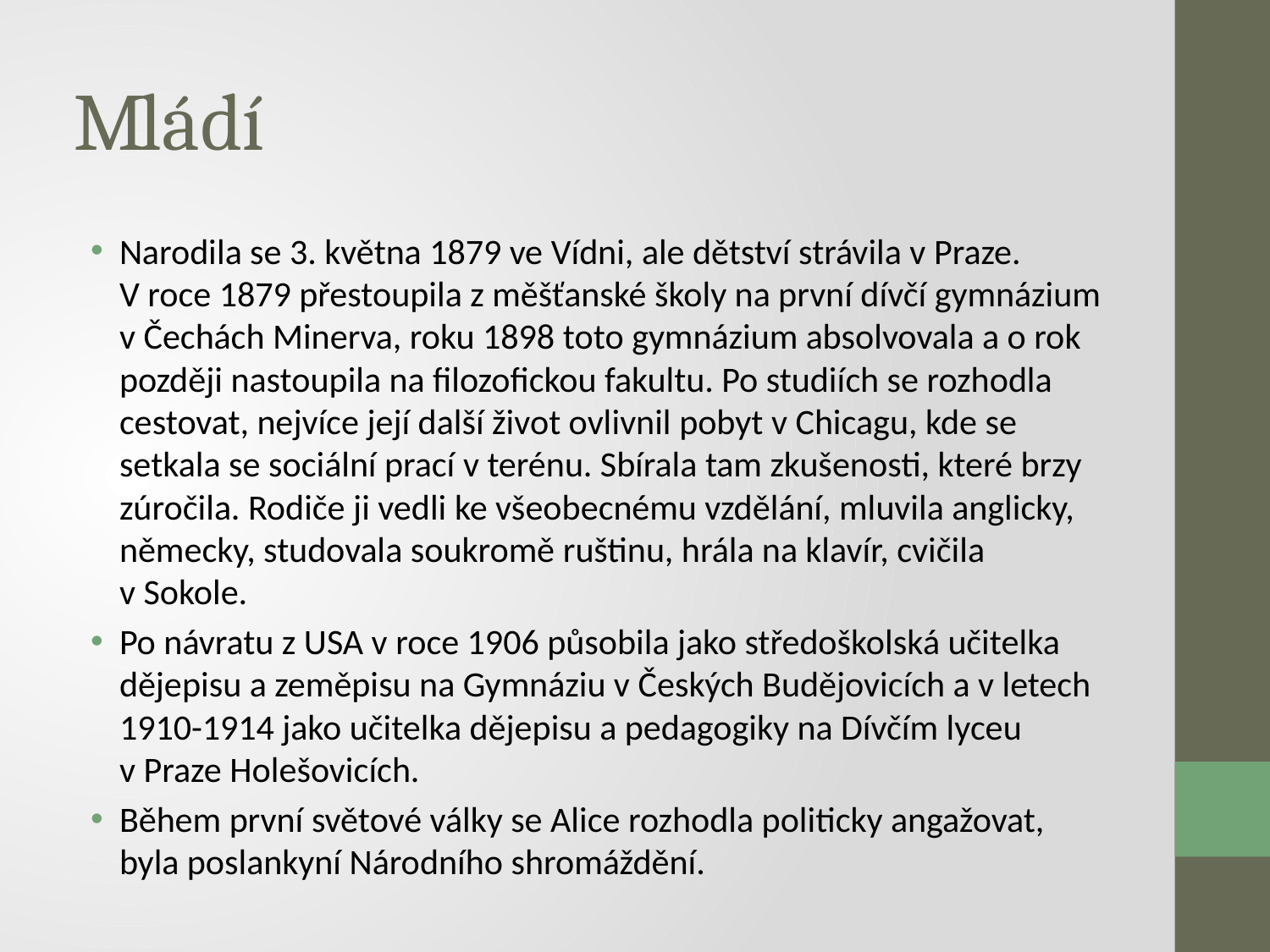

# Mládí
Narodila se 3. května 1879 ve Vídni, ale dětství strávila v Praze. V roce 1879 přestoupila z měšťanské školy na první dívčí gymnázium v Čechách Minerva, roku 1898 toto gymnázium absolvovala a o rok později nastoupila na filozofickou fakultu. Po studiích se rozhodla cestovat, nejvíce její další život ovlivnil pobyt v Chicagu, kde se setkala se sociální prací v terénu. Sbírala tam zkušenosti, které brzy zúročila. Rodiče ji vedli ke všeobecnému vzdělání, mluvila anglicky, německy, studovala soukromě ruštinu, hrála na klavír, cvičila v Sokole.
Po návratu z USA v roce 1906 působila jako středoškolská učitelka dějepisu a zeměpisu na Gymnáziu v Českých Budějovicích a v letech 1910-1914 jako učitelka dějepisu a pedagogiky na Dívčím lyceu v Praze Holešovicích.
Během první světové války se Alice rozhodla politicky angažovat, byla poslankyní Národního shromáždění.